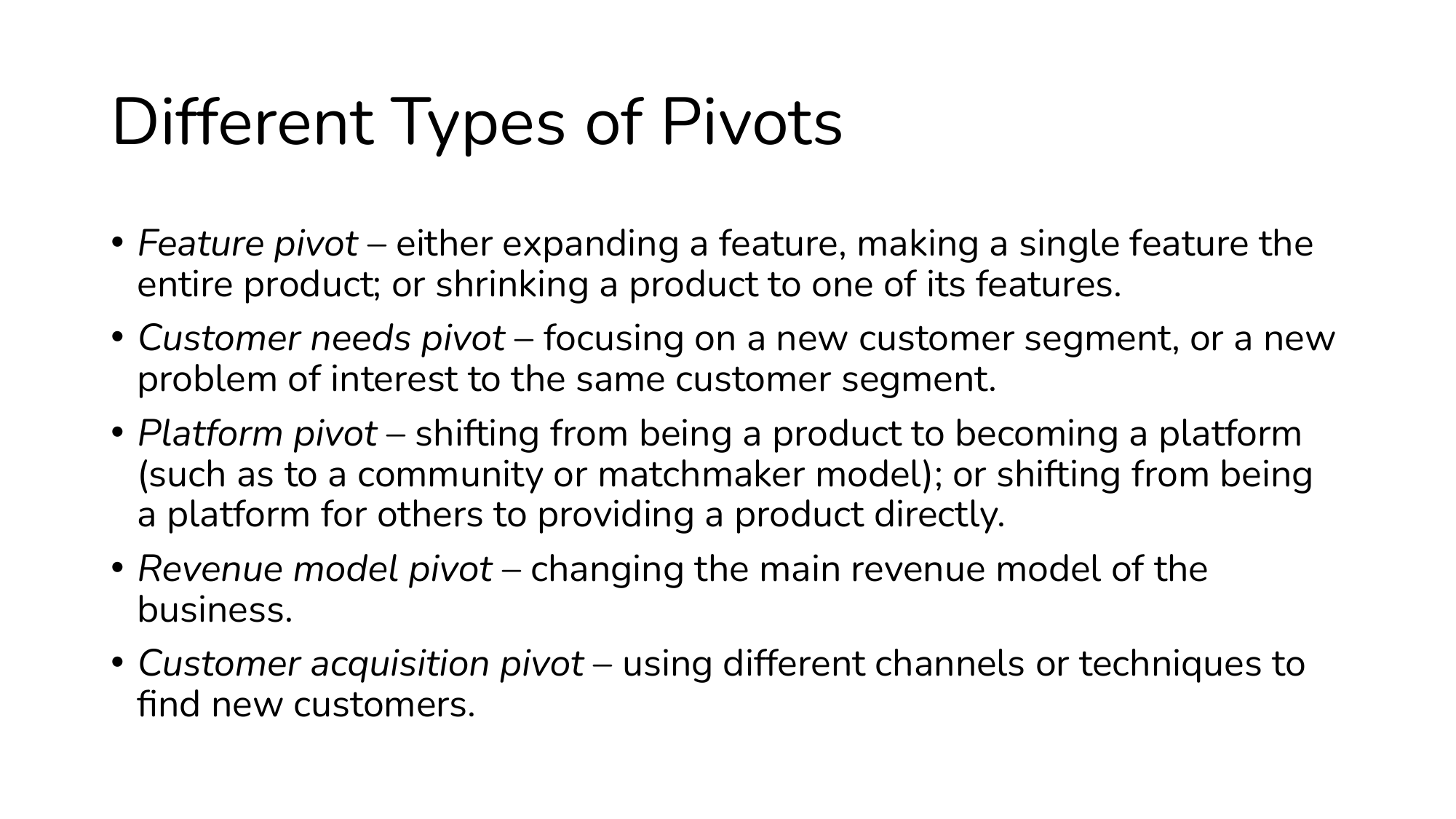

# Different Types of Pivots
Feature pivot – either expanding a feature, making a single feature the entire product; or shrinking a product to one of its features.
Customer needs pivot – focusing on a new customer segment, or a new problem of interest to the same customer segment.
Platform pivot – shifting from being a product to becoming a platform (such as to a community or matchmaker model); or shifting from being a platform for others to providing a product directly.
Revenue model pivot – changing the main revenue model of the business.
Customer acquisition pivot – using different channels or techniques to find new customers.